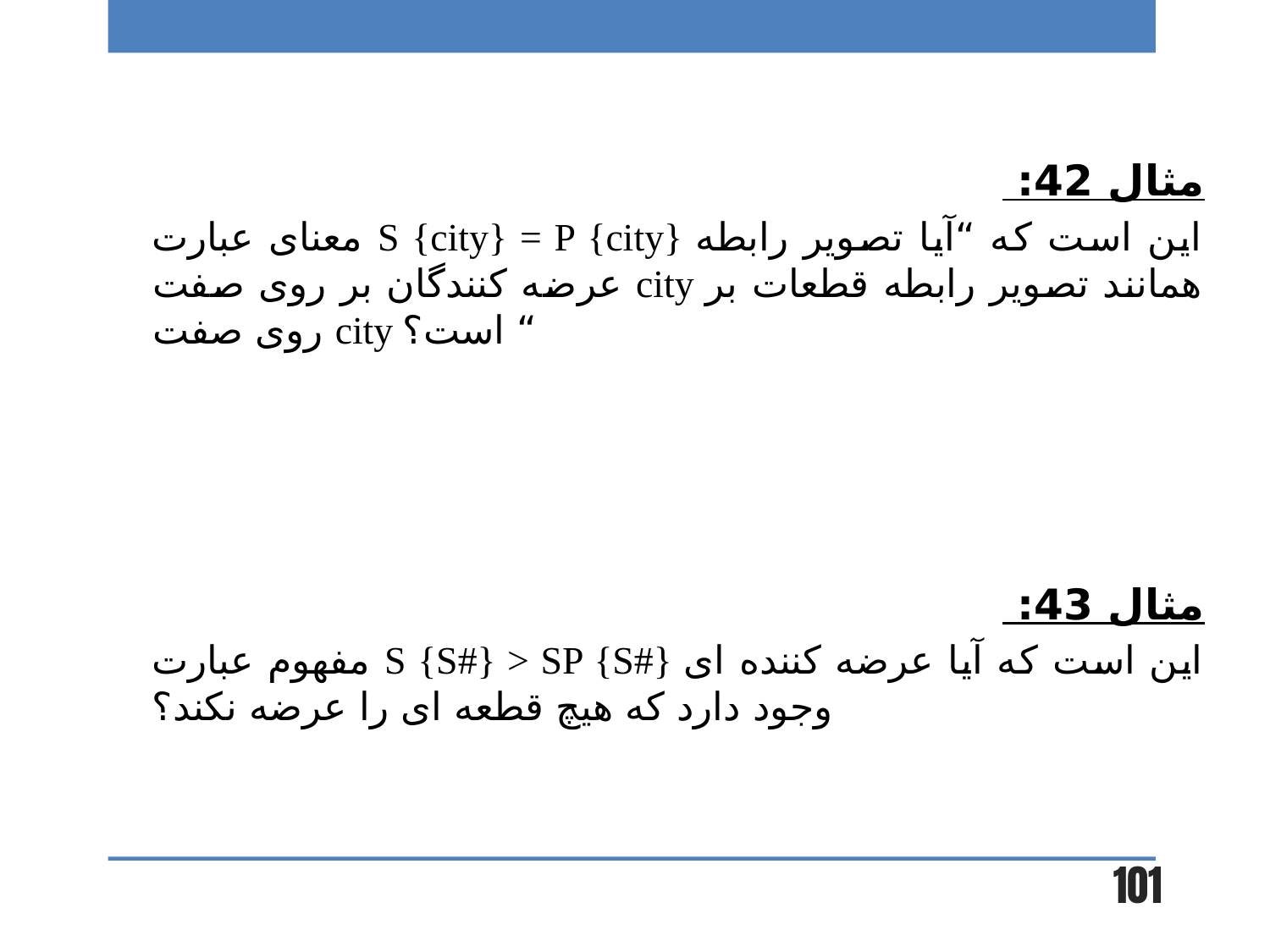

مثال 42:
معنای عبارت S {city} = P {city} این است که “آیا تصویر رابطه عرضه کنندگان بر روی صفت city همانند تصویر رابطه قطعات بر روی صفت city است؟ “

مثال 43:
مفهوم عبارت S {S#} > SP {S#} این است که آیا عرضه کننده ای وجود دارد که هیچ قطعه ای را عرضه نکند؟

101